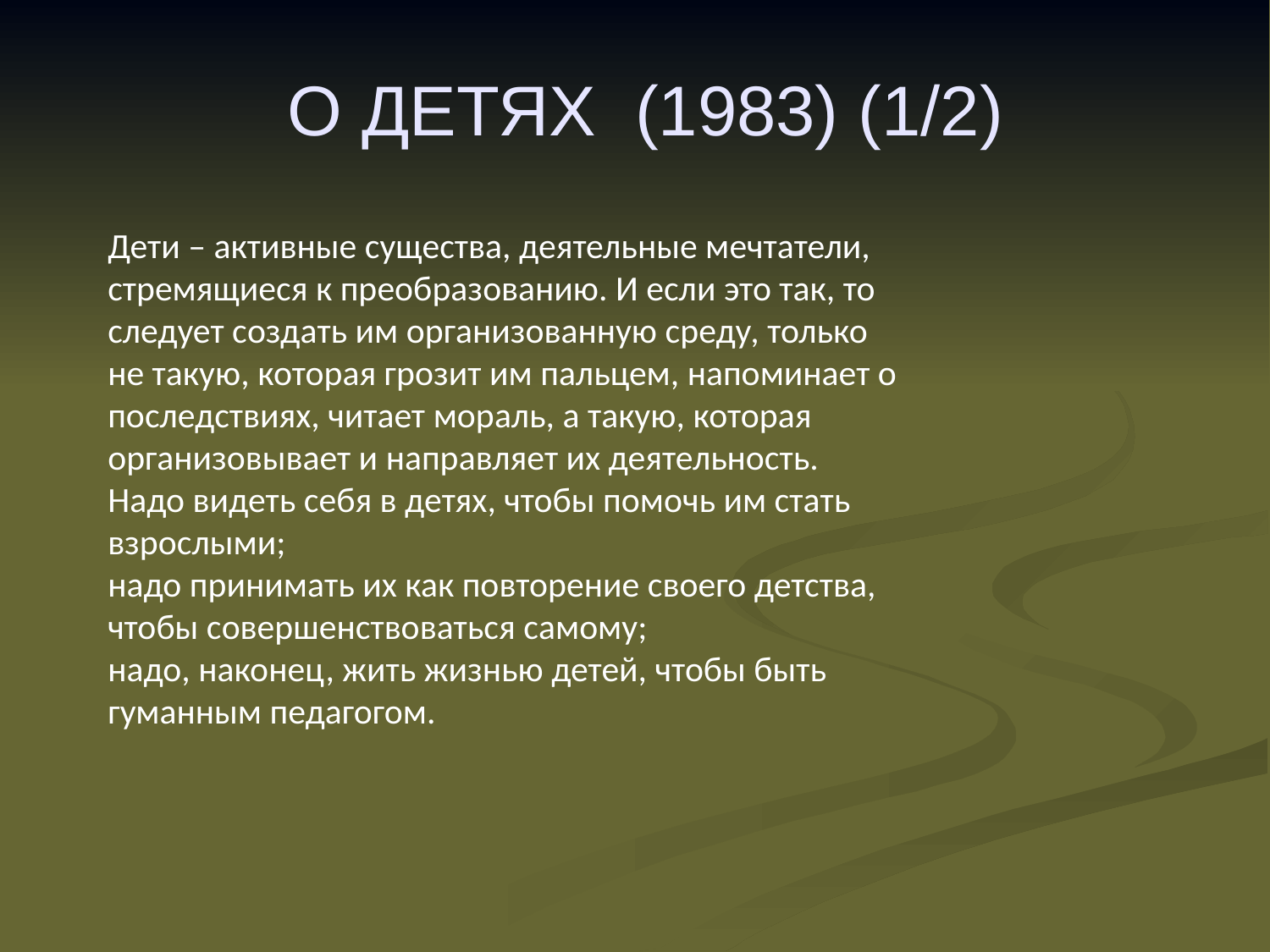

# О ДЕТЯХ  (1983) (1/2)
Дети – активные существа, деятельные мечтатели, стремящиеся к преобразованию. И если это так, то следует создать им организованную среду, только не такую, которая грозит им пальцем, напоминает о последствиях, читает мораль, а такую, которая организовывает и направляет их деятельность.
Надо видеть себя в детях, чтобы помочь им стать взрослыми;
надо принимать их как повторение своего детства, чтобы совершенствоваться самому;
надо, наконец, жить жизнью детей, чтобы быть гуманным педагогом.